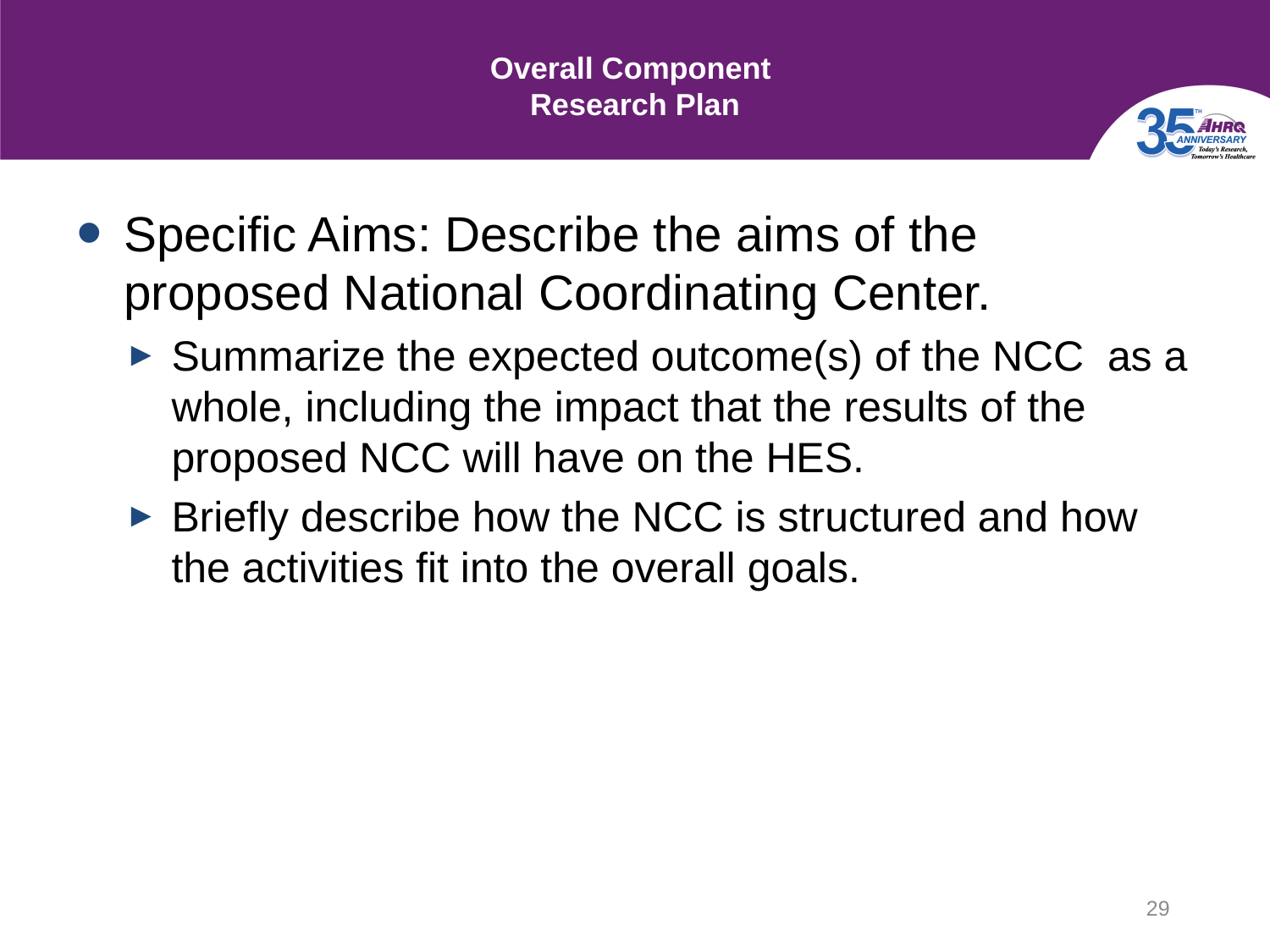

# Overall Component Research Plan
Specific Aims: Describe the aims of the proposed National Coordinating Center.
Summarize the expected outcome(s) of the NCC  as a whole, including the impact that the results of the proposed NCC will have on the HES.
Briefly describe how the NCC is structured and how the activities fit into the overall goals.

29